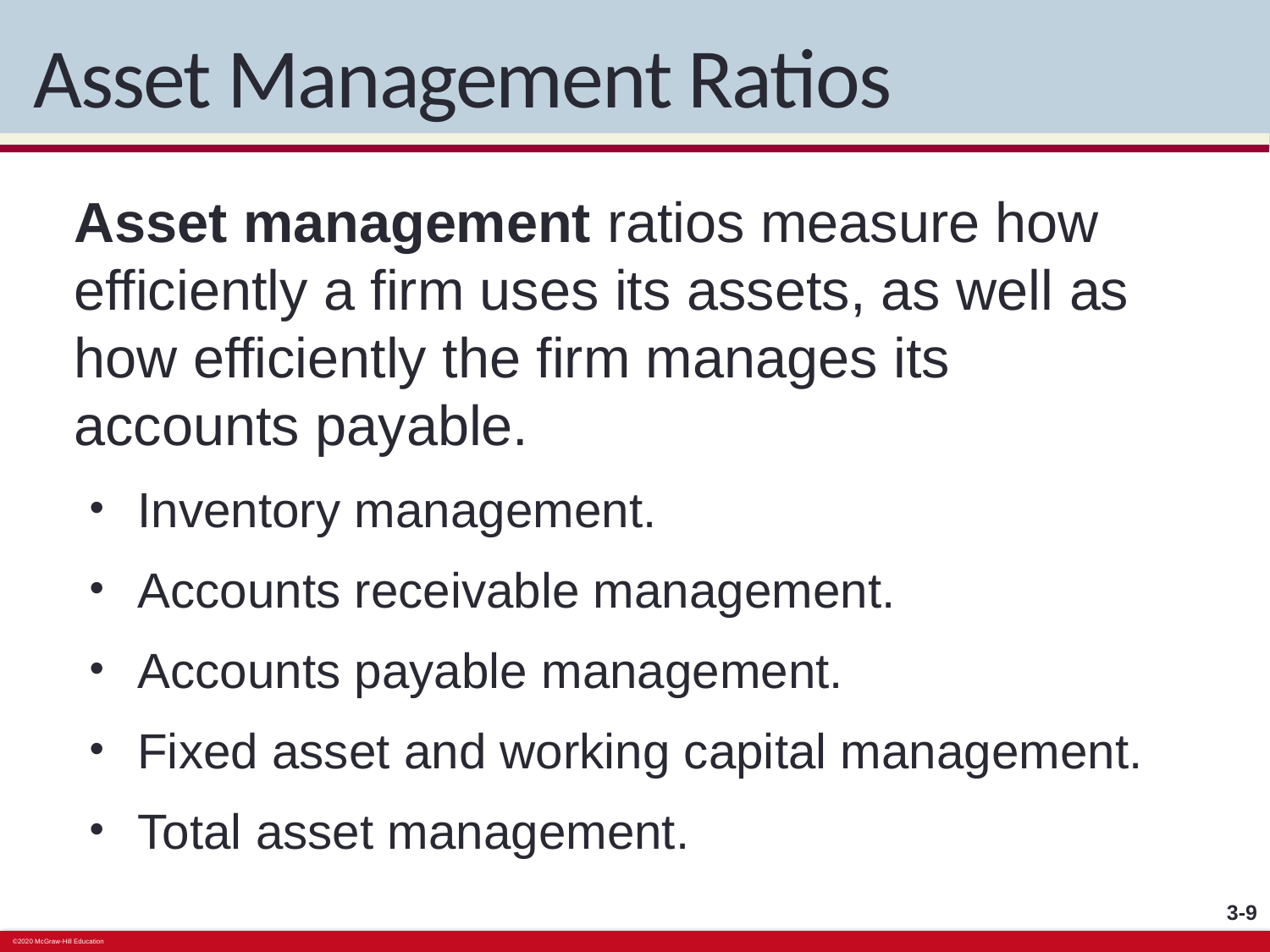

# Asset Management Ratios
Asset management ratios measure how efficiently a firm uses its assets, as well as how efficiently the firm manages its accounts payable.
Inventory management.
Accounts receivable management.
Accounts payable management.
Fixed asset and working capital management.
Total asset management.